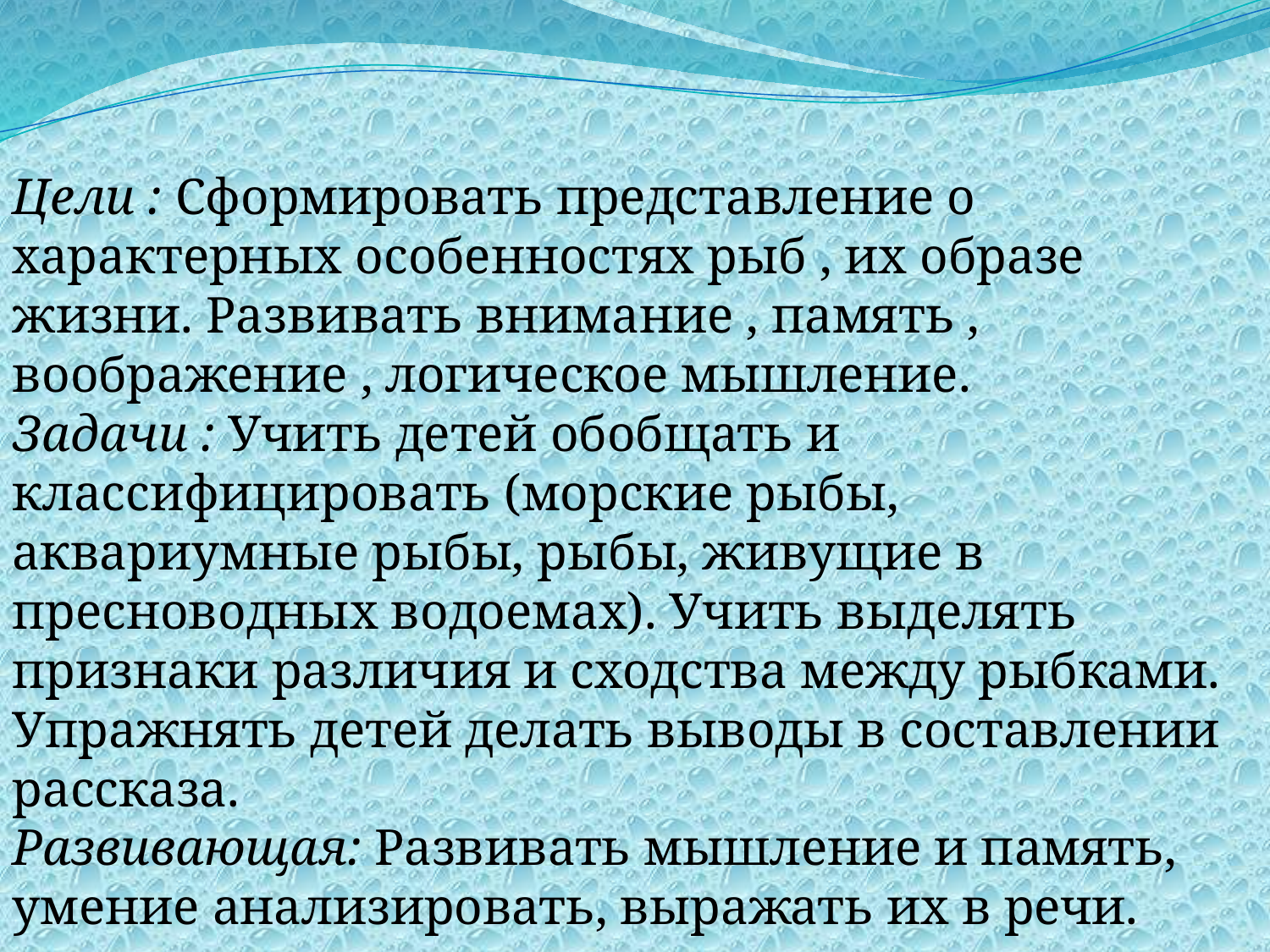

Цели : Сформировать представление о характерных особенностях рыб , их образе жизни. Развивать внимание , память , воображение , логическое мышление.
Задачи : Учить детей обобщать и классифицировать (морские рыбы, аквариумные рыбы, рыбы, живущие в пресноводных водоемах). Учить выделять признаки различия и сходства между рыбками. Упражнять детей делать выводы в составлении рассказа.
Развивающая: Развивать мышление и память, умение анализировать, выражать их в речи.